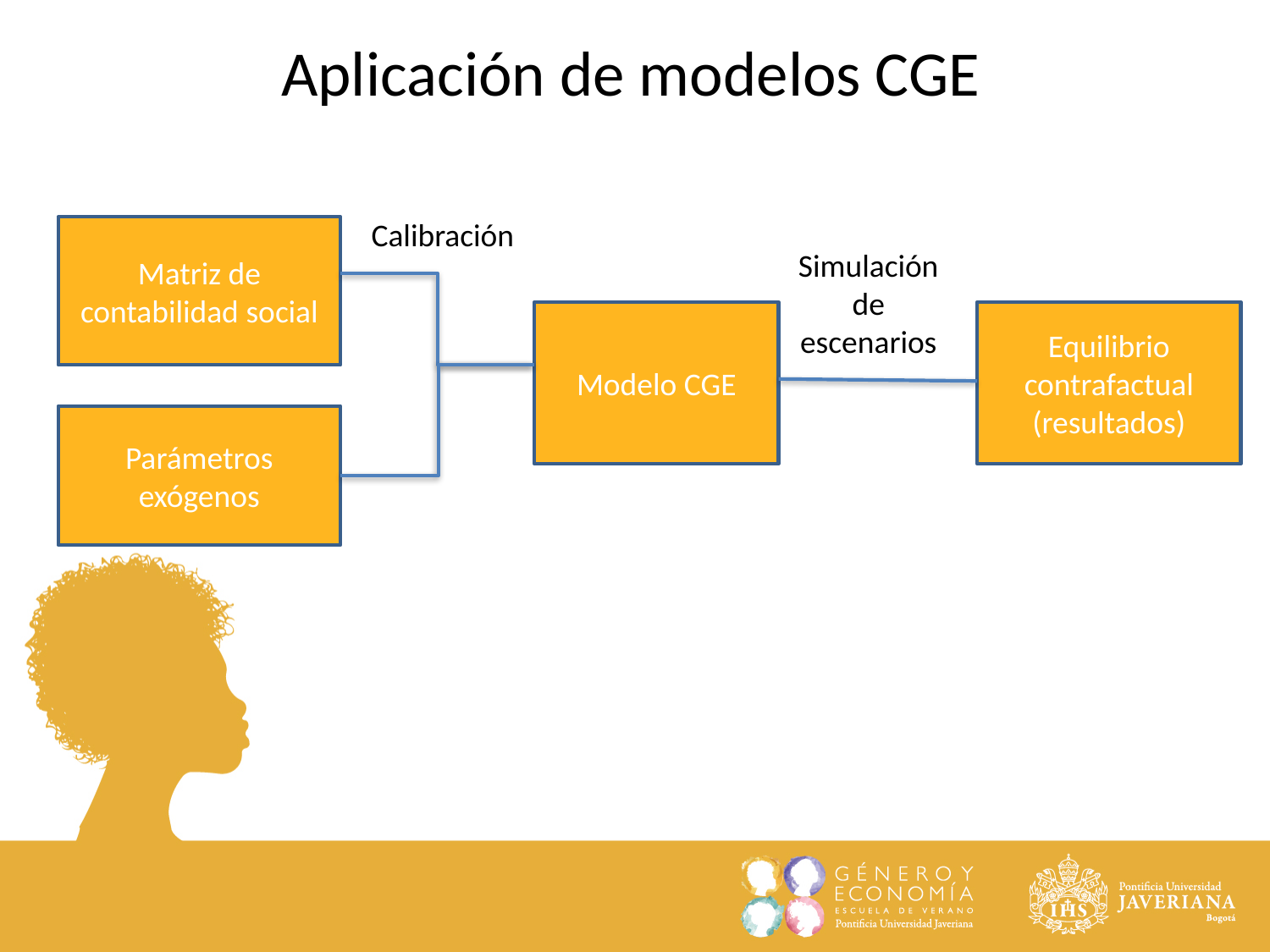

Aplicación de modelos CGE
Calibración

Matriz de contabilidad social
Simulación de escenarios

Modelo CGE
Equilibrio contrafactual (resultados)
Parámetros exógenos